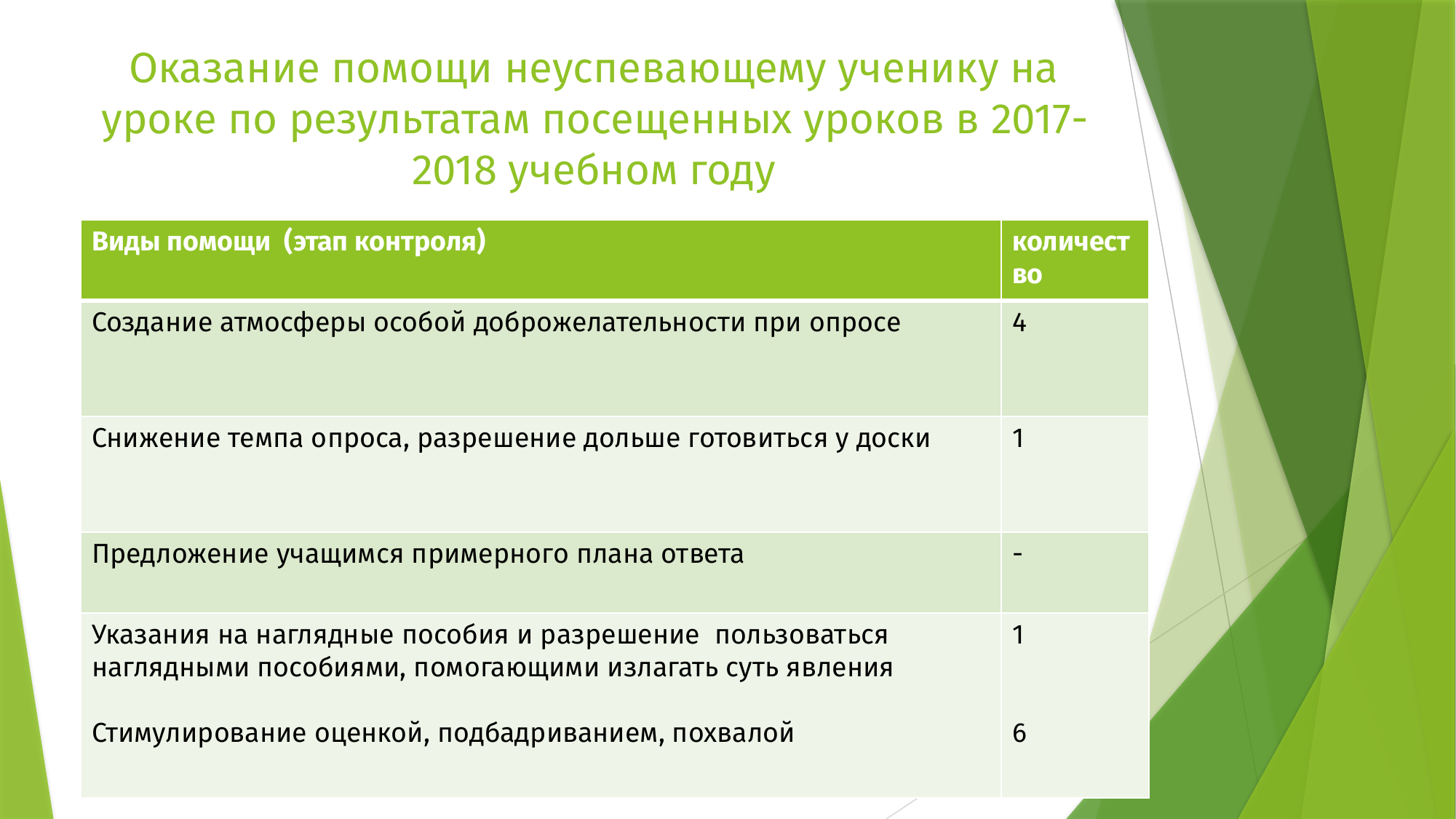

# Оказание помощи неуспевающему ученику на уроке по результатам посещенных уроков в 2017-2018 учебном году
| Виды помощи (этап контроля) | количество |
| --- | --- |
| Создание атмосферы особой доброжелательности при опросе | 4 |
| Снижение темпа опроса, разрешение дольше готовиться у доски | 1 |
| Предложение учащимся примерного плана ответа | - |
| Указания на наглядные пособия и разрешение пользоваться наглядными пособиями, помогающими излагать суть явления Стимулирование оценкой, подбадриванием, похвалой | 1 6 |